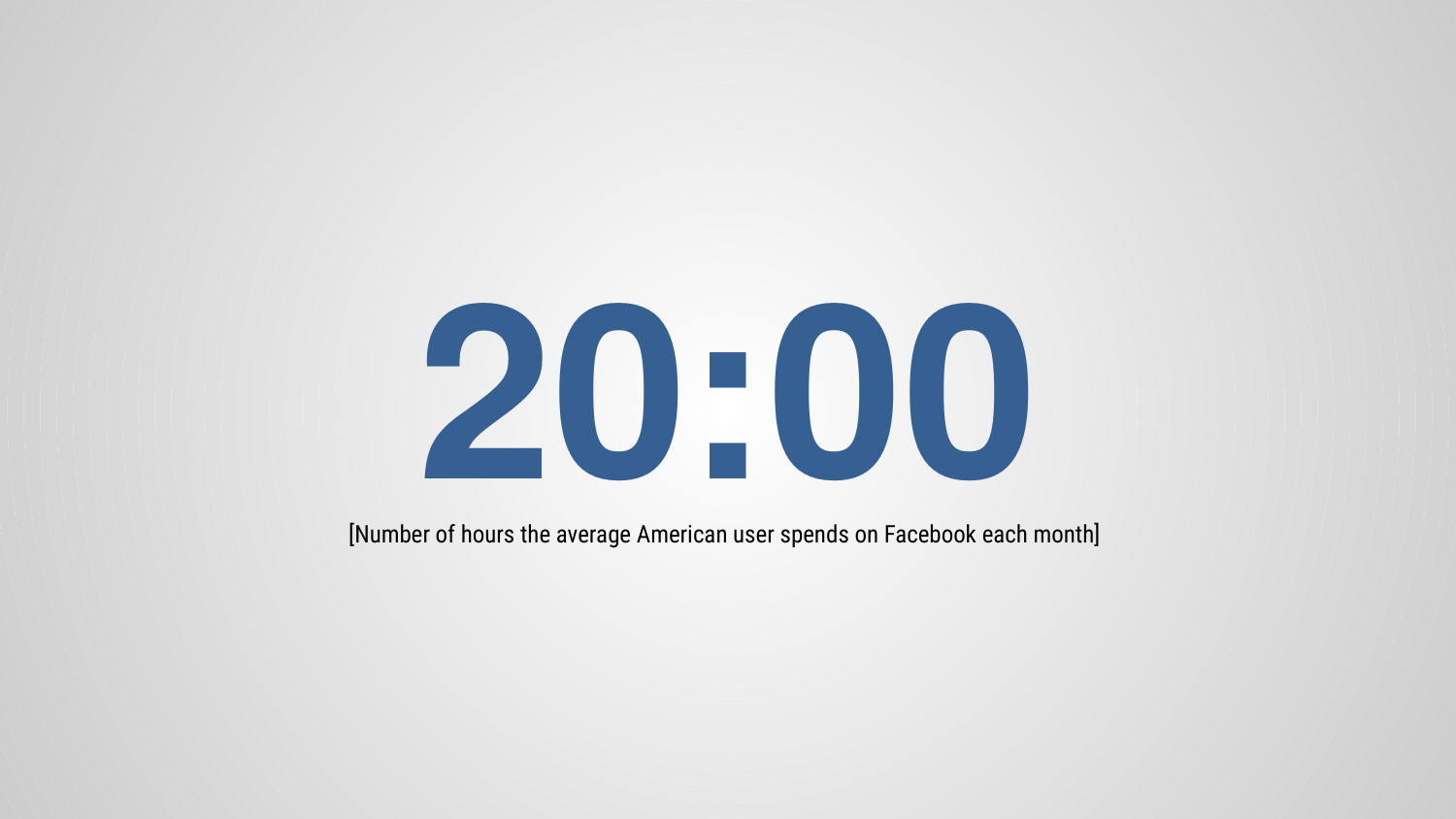

20:00
[Number of hours the average American user spends on Facebook each month]